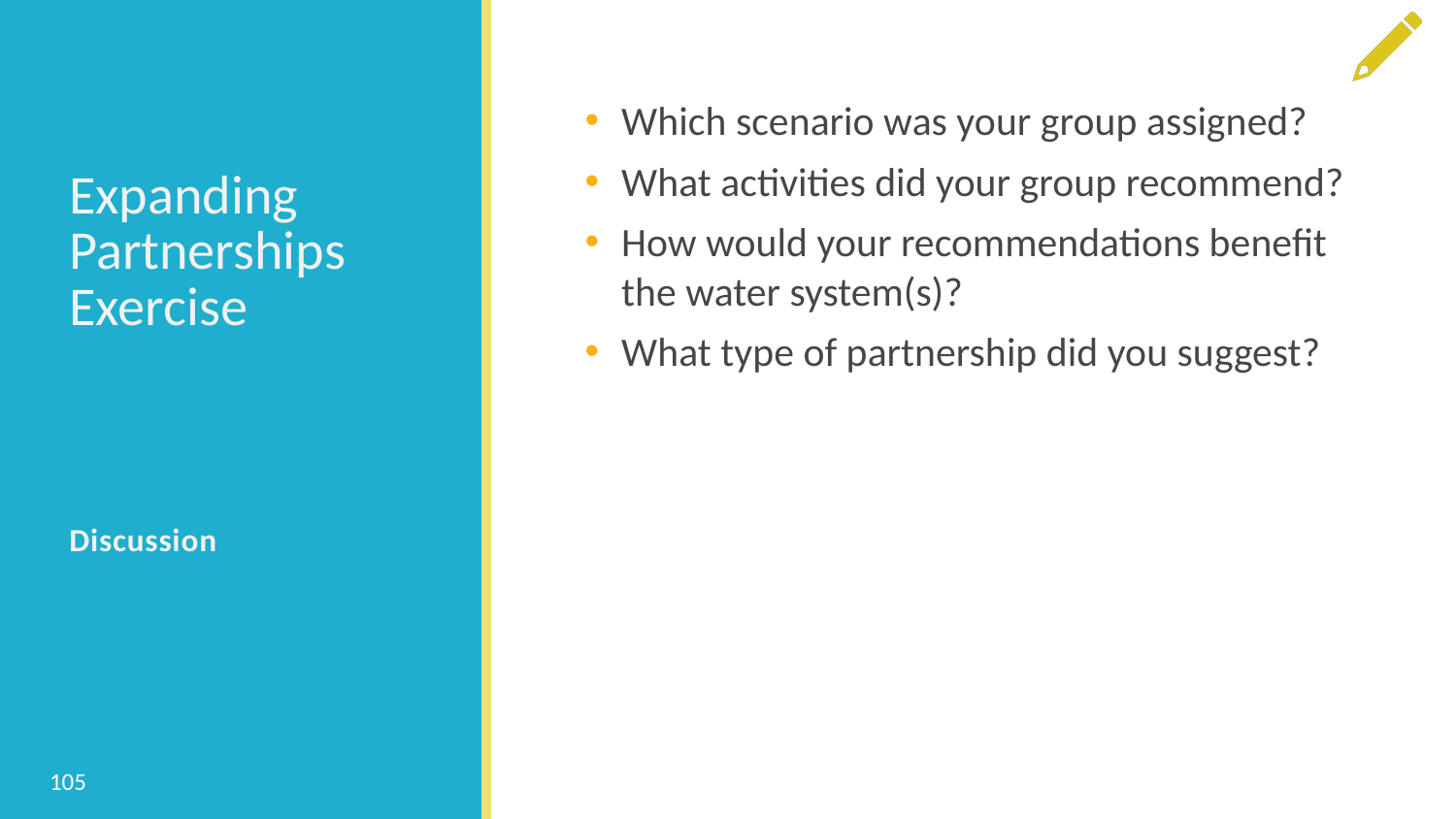

# Expanding Partnerships Exercise
Which scenario was your group assigned?
What activities did your group recommend?
How would your recommendations benefit the water system(s)?
What type of partnership did you suggest?
Discussion
105